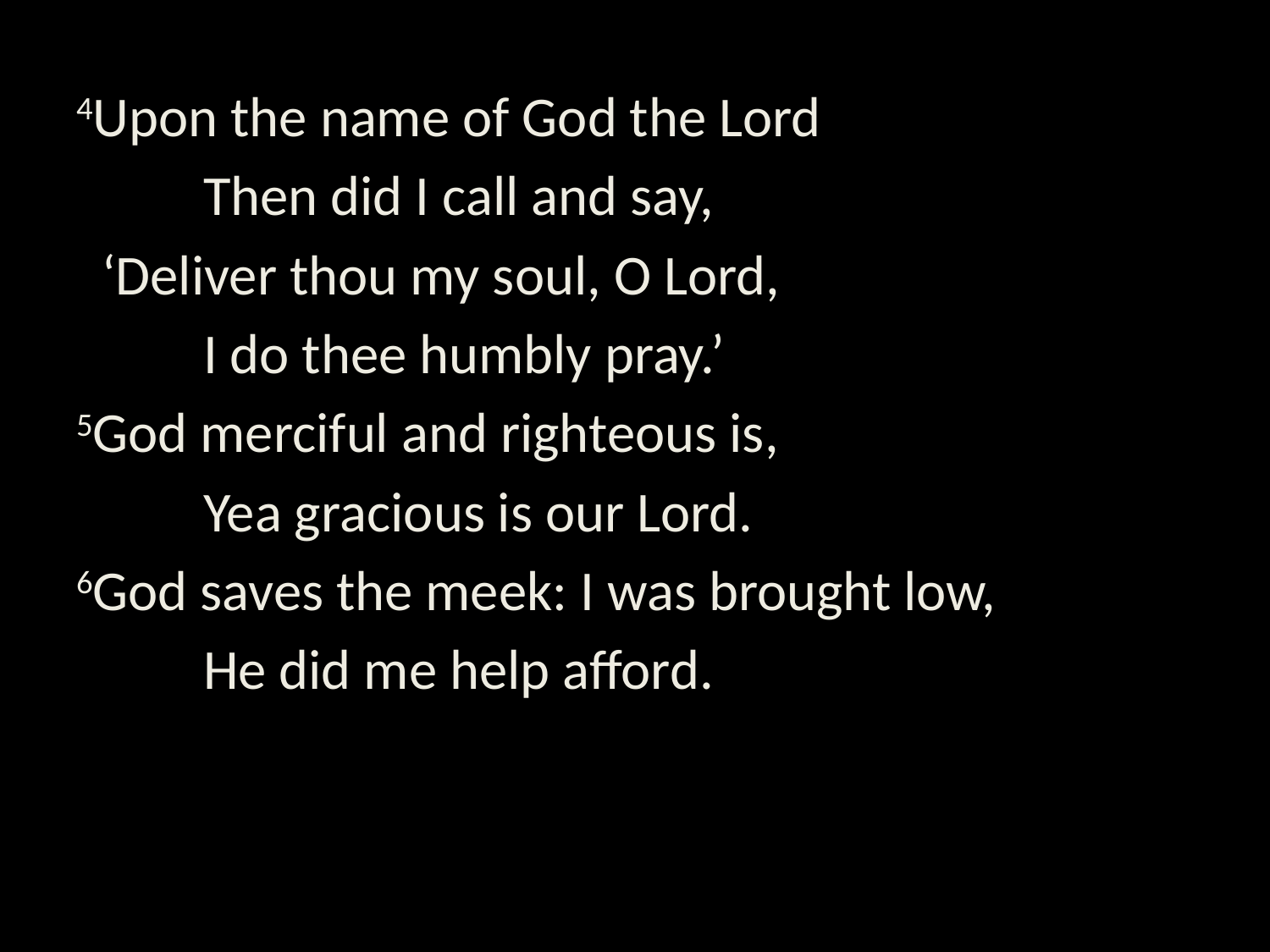

4Upon the name of God the Lord
	Then did I call and say,
  ‘Deliver thou my soul, O Lord,
	I do thee humbly pray.’
5God merciful and righteous is,
	Yea gracious is our Lord.
6God saves the meek: I was brought low,
	He did me help afford.